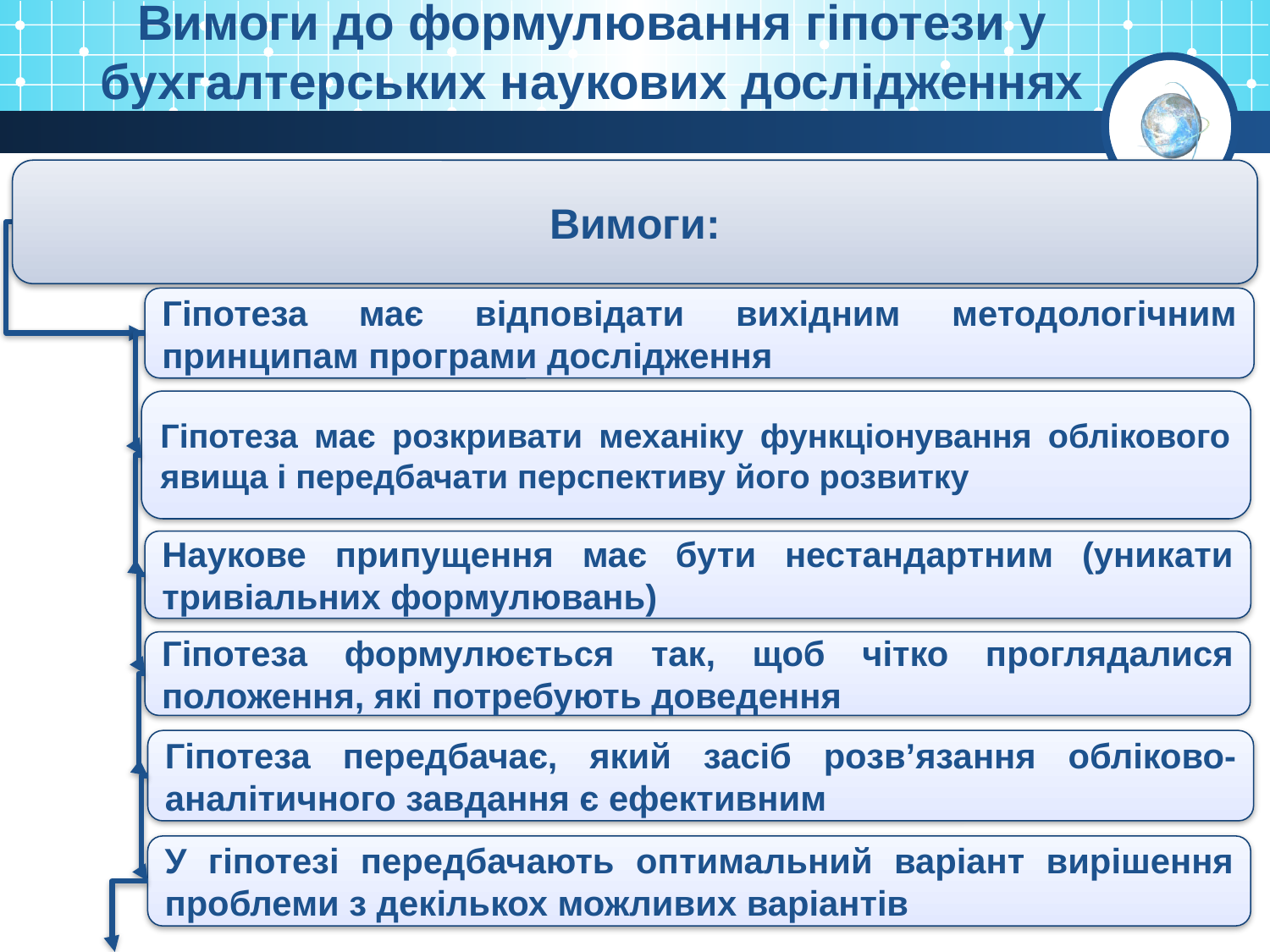

Вимоги до формулювання гіпотези у бухгалтерських наукових дослідженнях
Вимоги:
Гіпотеза має відповідати вихідним методологічним принципам програми дослідження
Гіпотеза має розкривати механіку функціонування облікового явища і передбачати перспективу його розвитку
Наукове припущення має бути нестандартним (уникати тривіальних формулювань)
Гіпотеза формулюється так, щоб чітко проглядалися положення, які потребують доведення
Гіпотеза передбачає, який засіб розв’язання обліково-аналітичного завдання є ефективним
У гіпотезі передбачають оптимальний варіант вирішення проблеми з декількох можливих варіантів